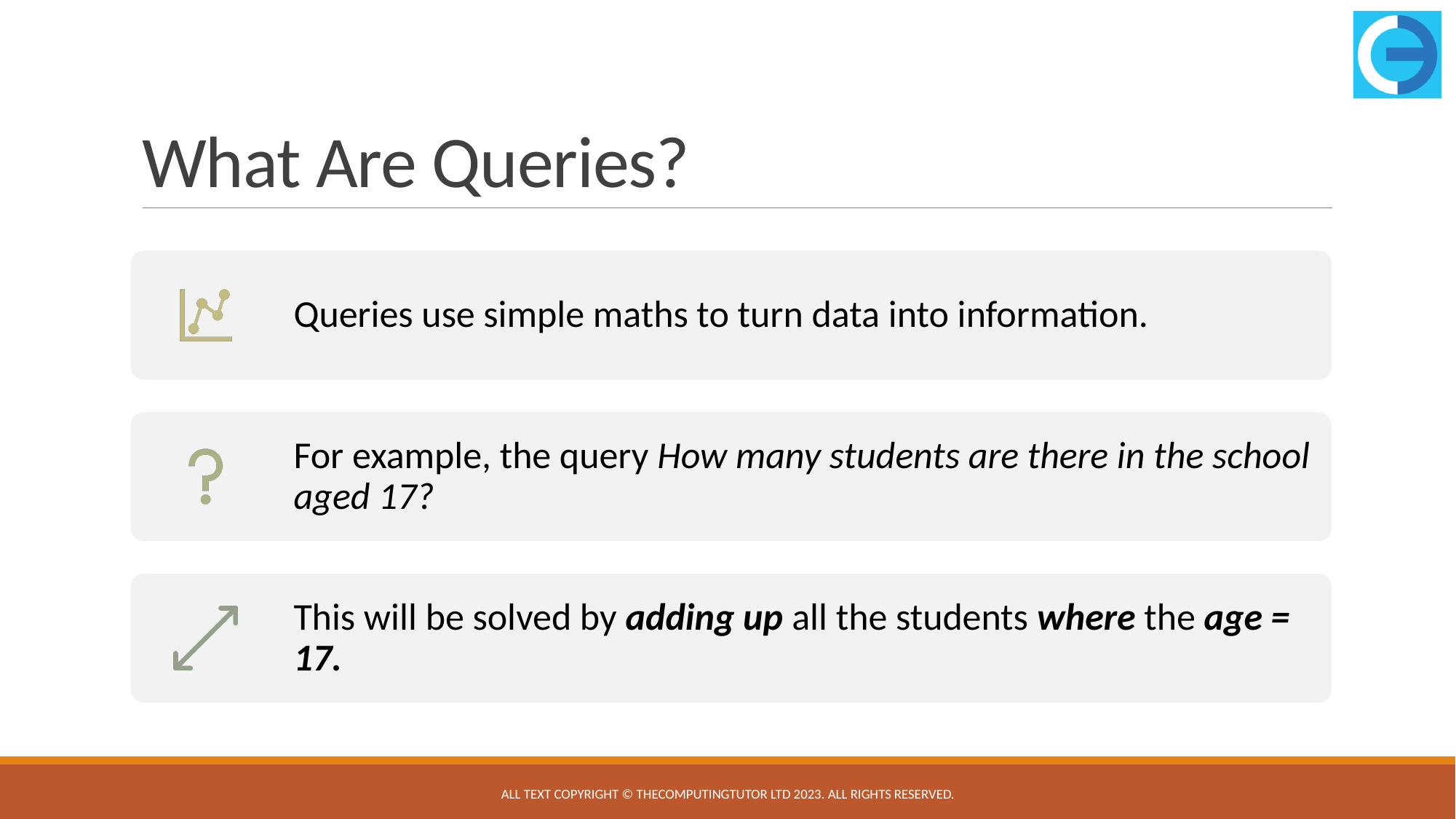

# What Are Queries?
Queries use simple maths to turn data into information.
For example, the query How many students are there in the school aged 17?
This will be solved by adding up all the students where the age = 17.
All text copyright © TheComputingTutor Ltd 2023. All rights Reserved.